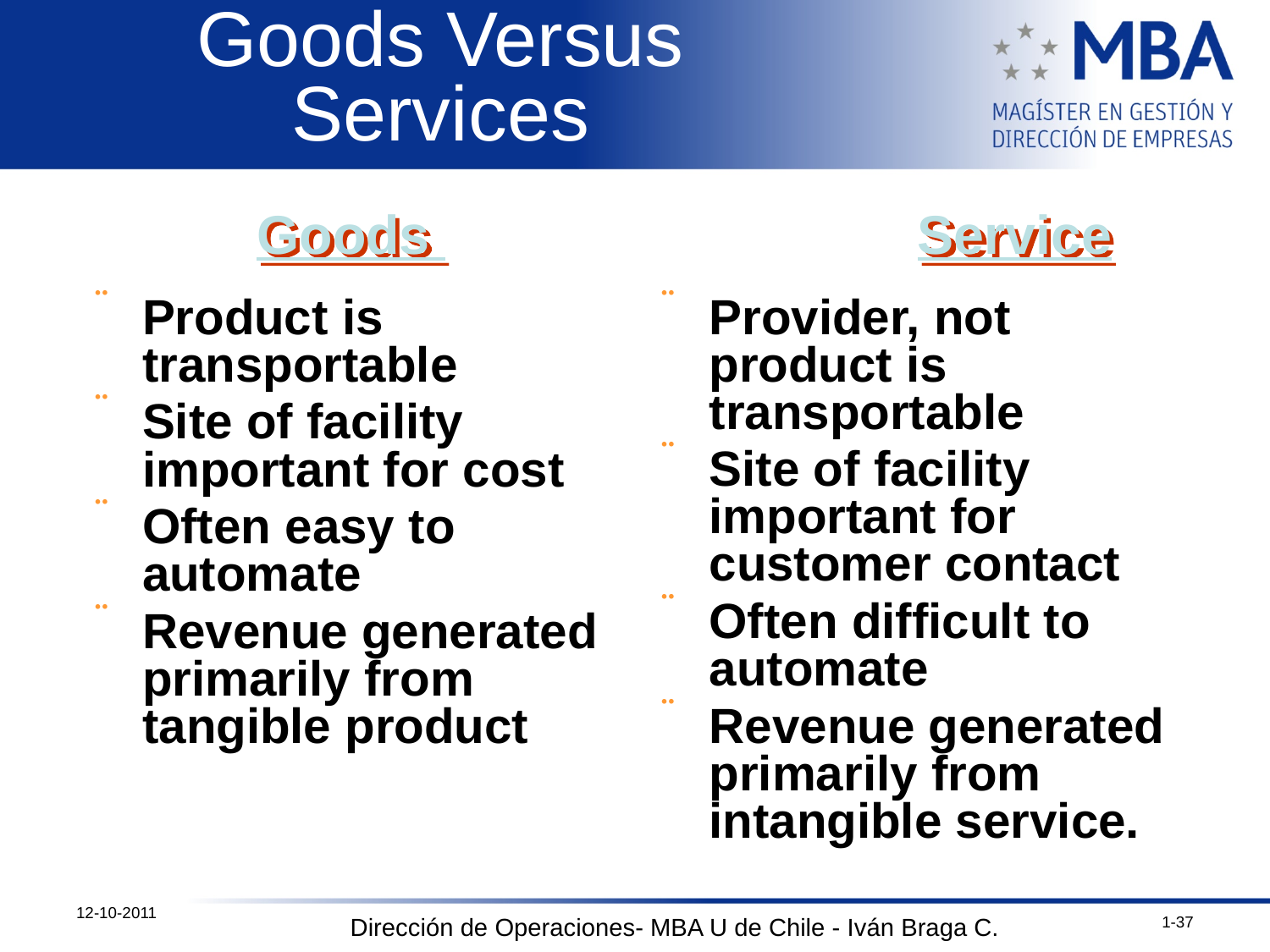

# Goods Versus Services
         Goods                                Service
Product is transportable
Site of facility important for cost
Often easy to automate
Revenue generated primarily from tangible product

Provider, not product is transportable
Site of facility important for customer contact
Often difficult to automate
Revenue generated primarily from intangible service.

12-10-2011

1-37